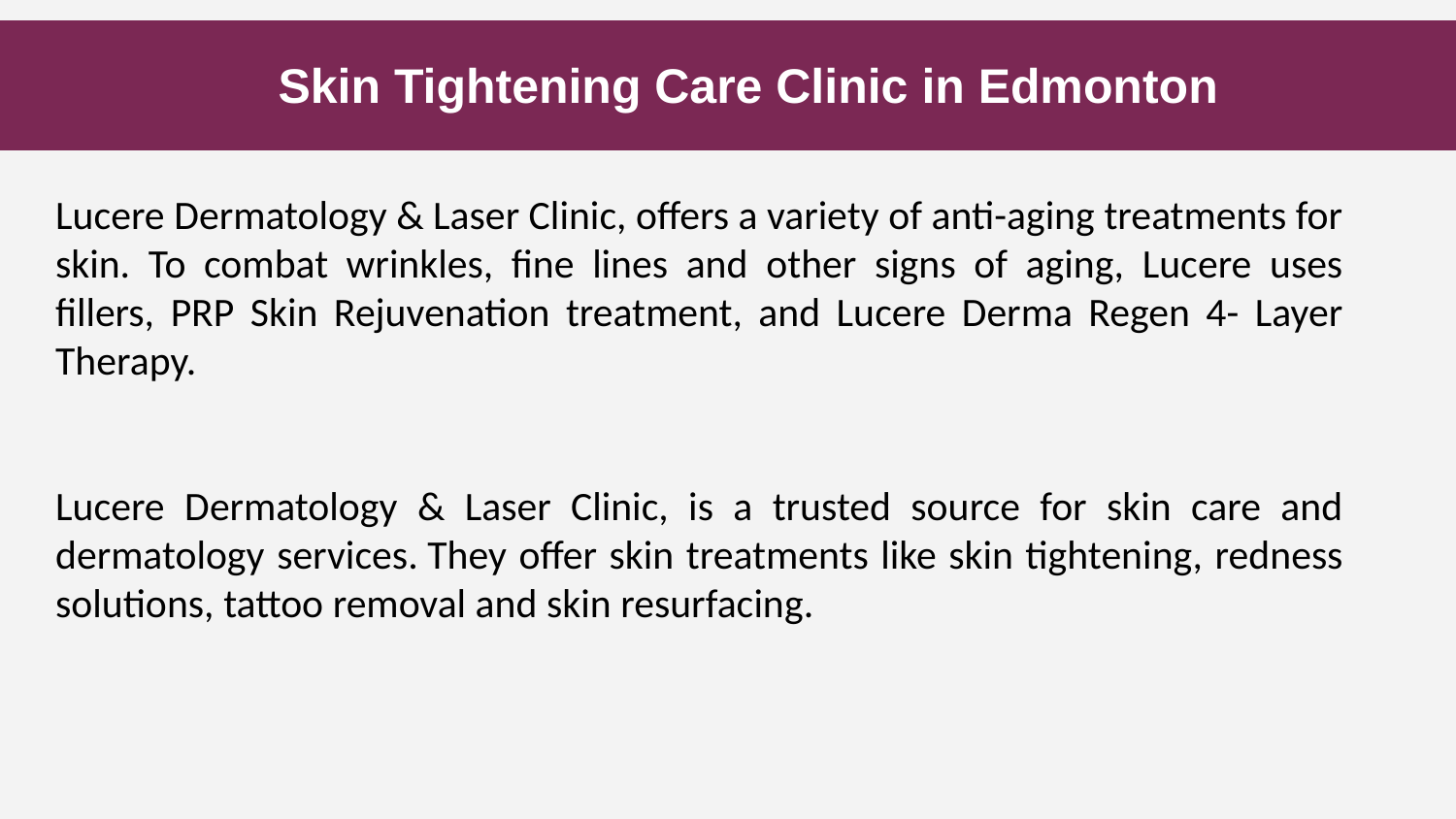

Skin Tightening Care Clinic in Edmonton
Lucere Dermatology & Laser Clinic, offers a variety of anti-aging treatments for skin. To combat wrinkles, fine lines and other signs of aging, Lucere uses fillers, PRP Skin Rejuvenation treatment, and Lucere Derma Regen 4- Layer Therapy.

Lucere Dermatology & Laser Clinic, is a trusted source for skin care and dermatology services. They offer skin treatments like skin tightening, redness solutions, tattoo removal and skin resurfacing.